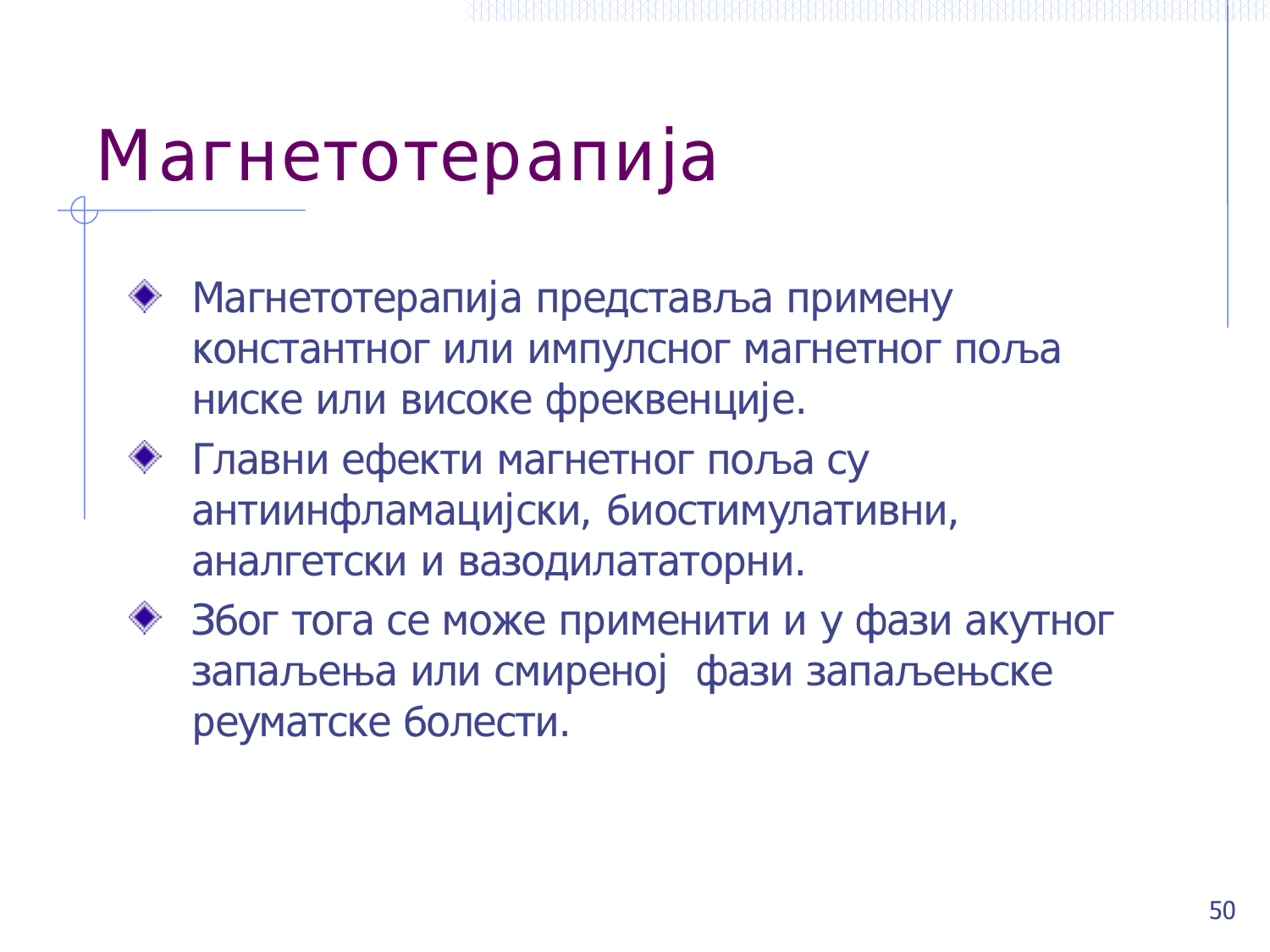

# Магнетотерапија
Магнетотерапија представља примену константног или импулсног магнетног поља ниске или високе фреквенције.
Главни ефекти магнетног поља су антиинфламацијски, биостимулативни, аналгетски и вазодилататорни.
Због тога се може применити и у фази акутног запаљења или смиреној  фази запаљењске реуматске болести.
50